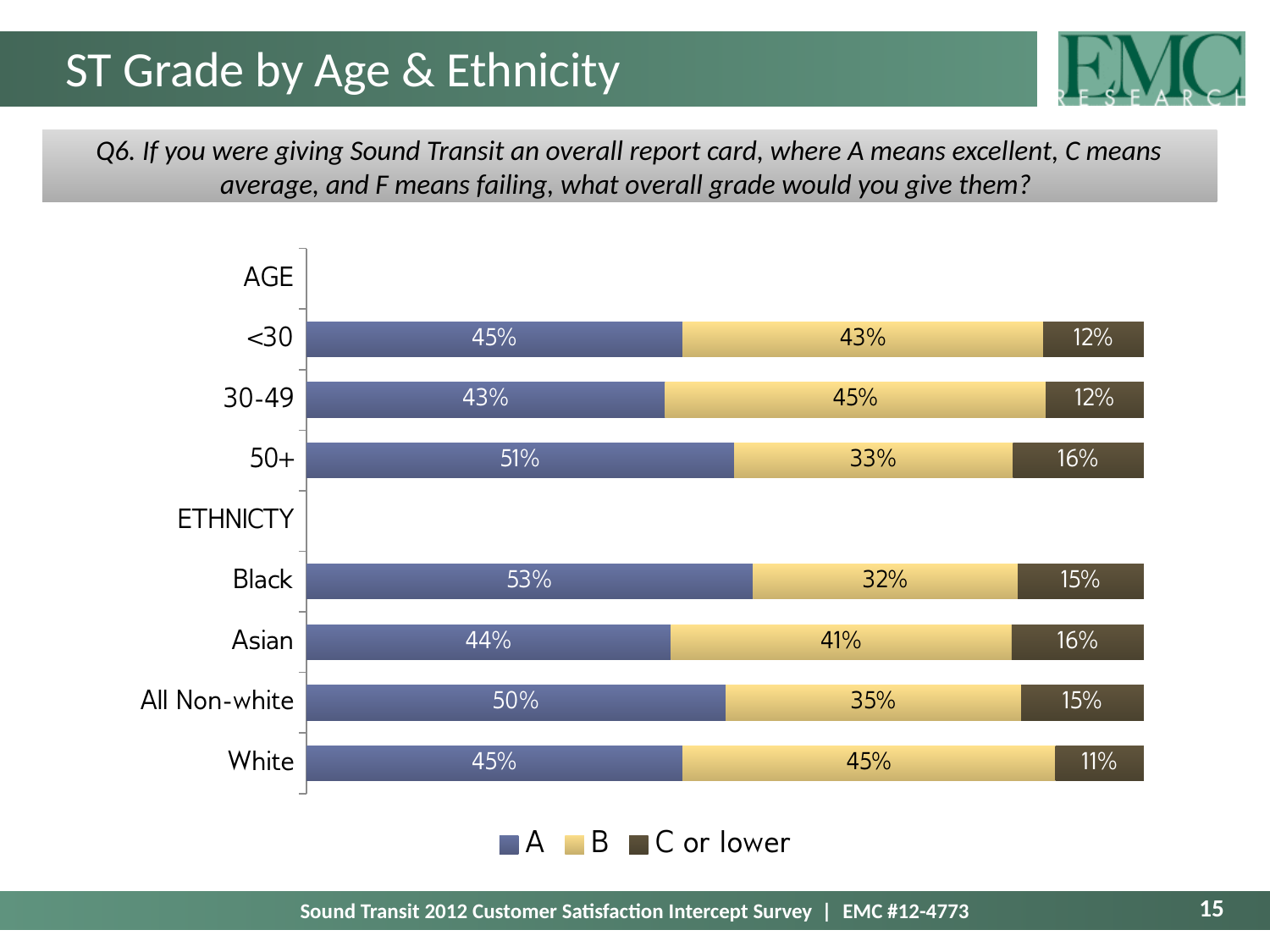

# ST Grade by Age & Ethnicity
Q6. If you were giving Sound Transit an overall report card, where A means excellent, C means average, and F means failing, what overall grade would you give them?

### Chart

| Category | A | B | C or lower |
|---|---|---|---|
| AGE | None | None | None |
| <30 | 0.4495854450067139 | 0.4304248467515893 | 0.11998970824169622 |
| 30-49 | 0.42850574804721725 | 0.4544348843583726 | 0.11705936759440962 |
| 50+ | 0.5108228562544517 | 0.3328549255615682 | 0.15632221818398057 |
| ETHNICTY | None | None | None |
| Black | 0.5333542775247062 | 0.3162135295335942 | 0.15043219294170018 |
| Asian | 0.4352531844120173 | 0.4070509864222718 | 0.15769582916571104 |
| All Non-white | 0.5008591691788421 | 0.35273379631746216 | 0.14640703450369522 |
| White | 0.44933384308436636 | 0.44528302939441616 | 0.10538312752121534 |